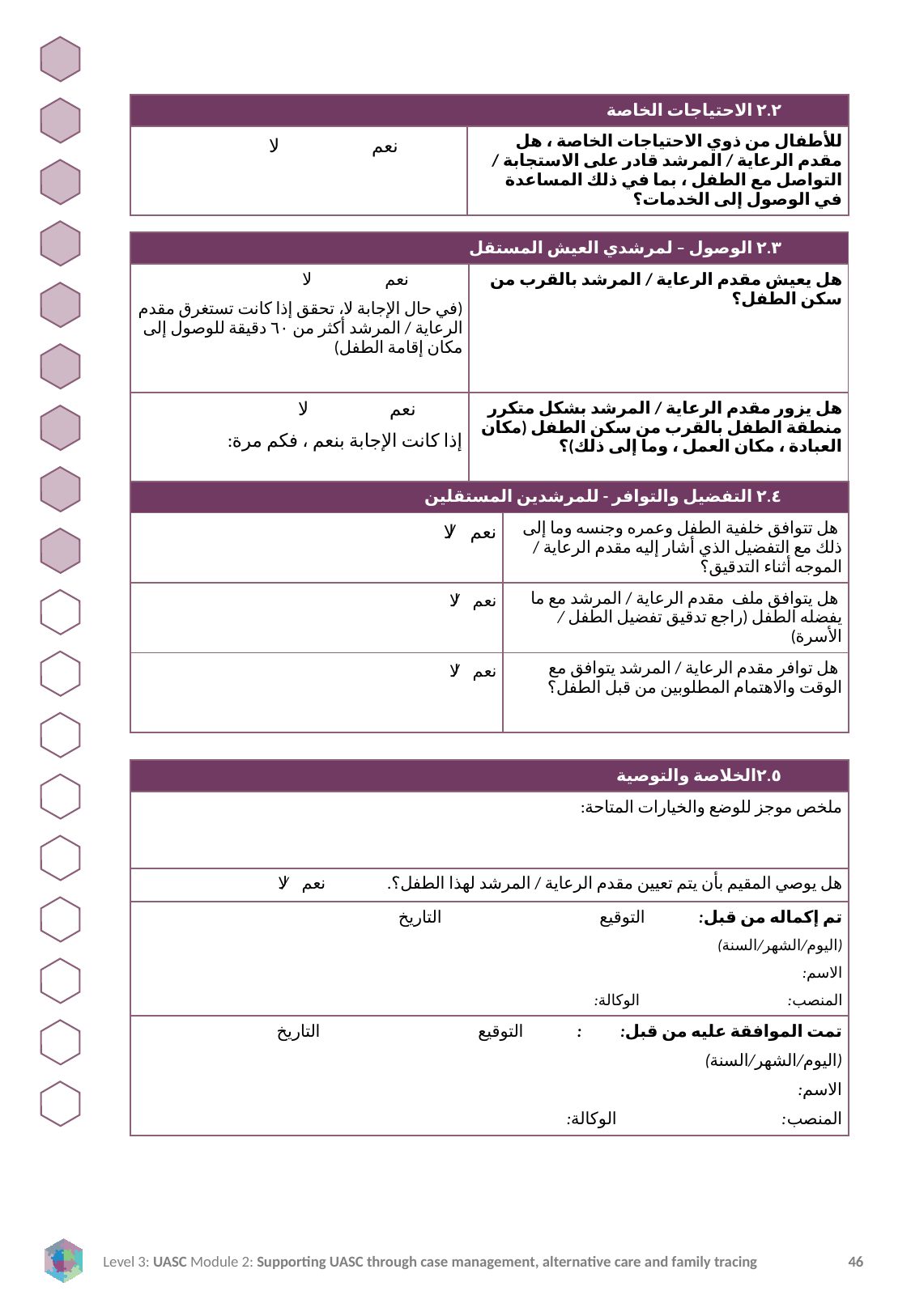

| ٢.٢ الاحتياجات الخاصة |  |
| --- | --- |
| نعم لا | للأطفال من ذوي الاحتياجات الخاصة ، هل مقدم الرعاية / المرشد قادر على الاستجابة / التواصل مع الطفل ، بما في ذلك المساعدة في الوصول إلى الخدمات؟ |

| ٢.٣ الوصول – لمرشدي العيش المستقل |  |
| --- | --- |
| نعم لا (في حال الإجابة لا، تحقق إذا كانت تستغرق مقدم الرعاية / المرشد أكثر من ٦٠ دقيقة للوصول إلى مكان إقامة الطفل) | هل يعيش مقدم الرعاية / المرشد بالقرب من سكن الطفل؟ |
| نعم لا إذا كانت الإجابة بنعم ، فكم مرة: | هل يزور مقدم الرعاية / المرشد بشكل متكرر منطقة الطفل بالقرب من سكن الطفل (مكان العبادة ، مكان العمل ، وما إلى ذلك)؟ |

| ٢.٤ التفضيل والتوافر - للمرشدين المستقلين |  |
| --- | --- |
| نعم / لا | هل تتوافق خلفية الطفل وعمره وجنسه وما إلى ذلك مع التفضيل الذي أشار إليه مقدم الرعاية / الموجه أثناء التدقيق؟ |
| نعم / لا | هل يتوافق ملف مقدم الرعاية / المرشد مع ما يفضله الطفل (راجع تدقيق تفضيل الطفل / الأسرة) |
| نعم / لا | هل توافر مقدم الرعاية / المرشد يتوافق مع الوقت والاهتمام المطلوبين من قبل الطفل؟ |

| ٢.٥الخلاصة والتوصية |
| --- |
| ملخص موجز للوضع والخيارات المتاحة: |
| هل يوصي المقيم بأن يتم تعيين مقدم الرعاية / المرشد لهذا الطفل؟. نعم / لا |
| تم إكماله من قبل: التوقيع التاريخ (اليوم/الشهر/السنة) الاسم: المنصب: الوكالة: |
| تمت الموافقة عليه من قبل: : التوقيع التاريخ (اليوم/الشهر/السنة) الاسم: المنصب: الوكالة: |